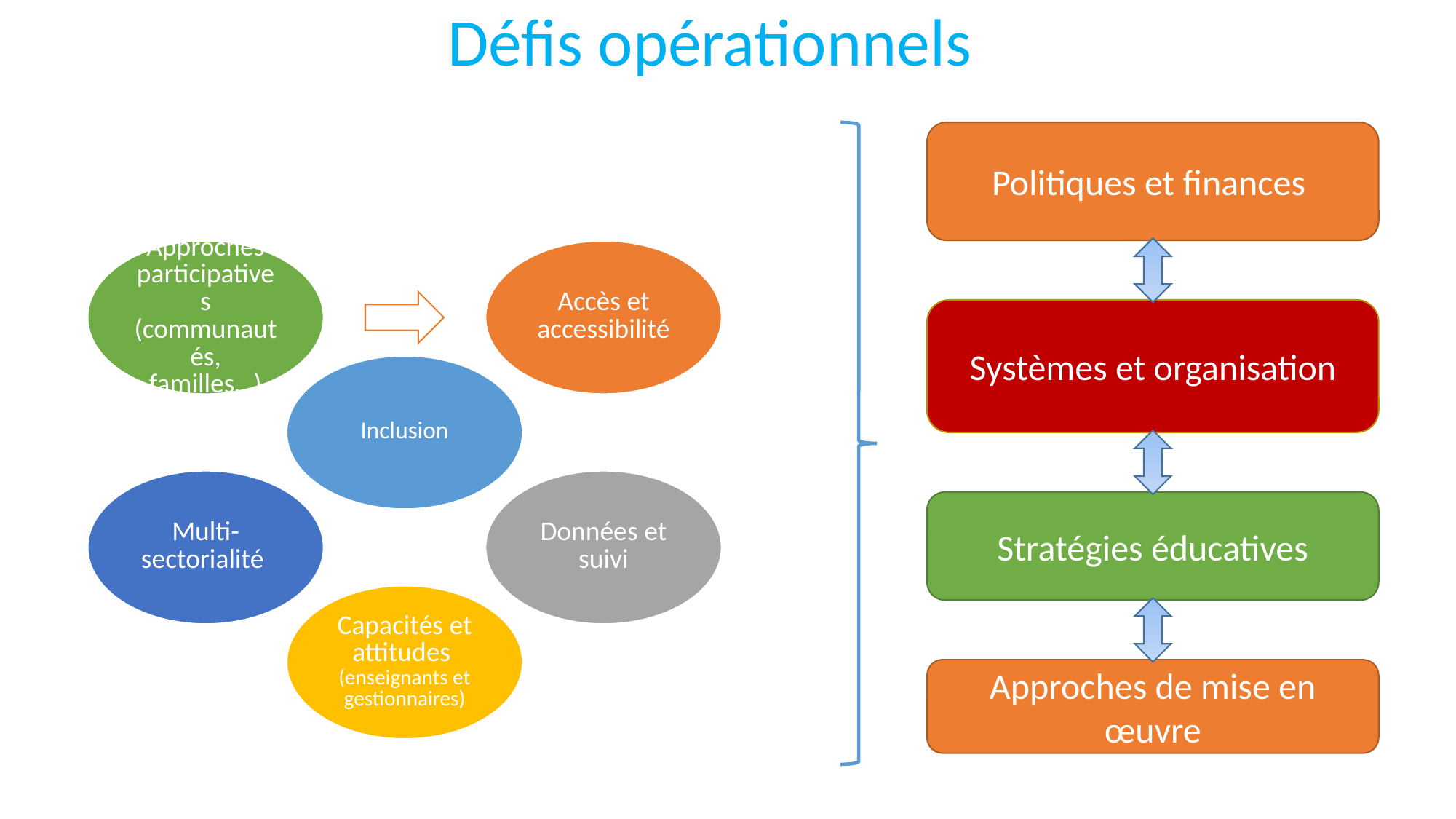

# Défis opérationnels

Politiques et finances
Inclusion
Accès et accessibilité
Données et suivi
Capacités et attitudes  (enseignants et gestionnaires)
Multi-sectorialité
Approches participatives (communautés, familles…)

Systèmes et organisation

Stratégies éducatives

Approches de mise en œuvre